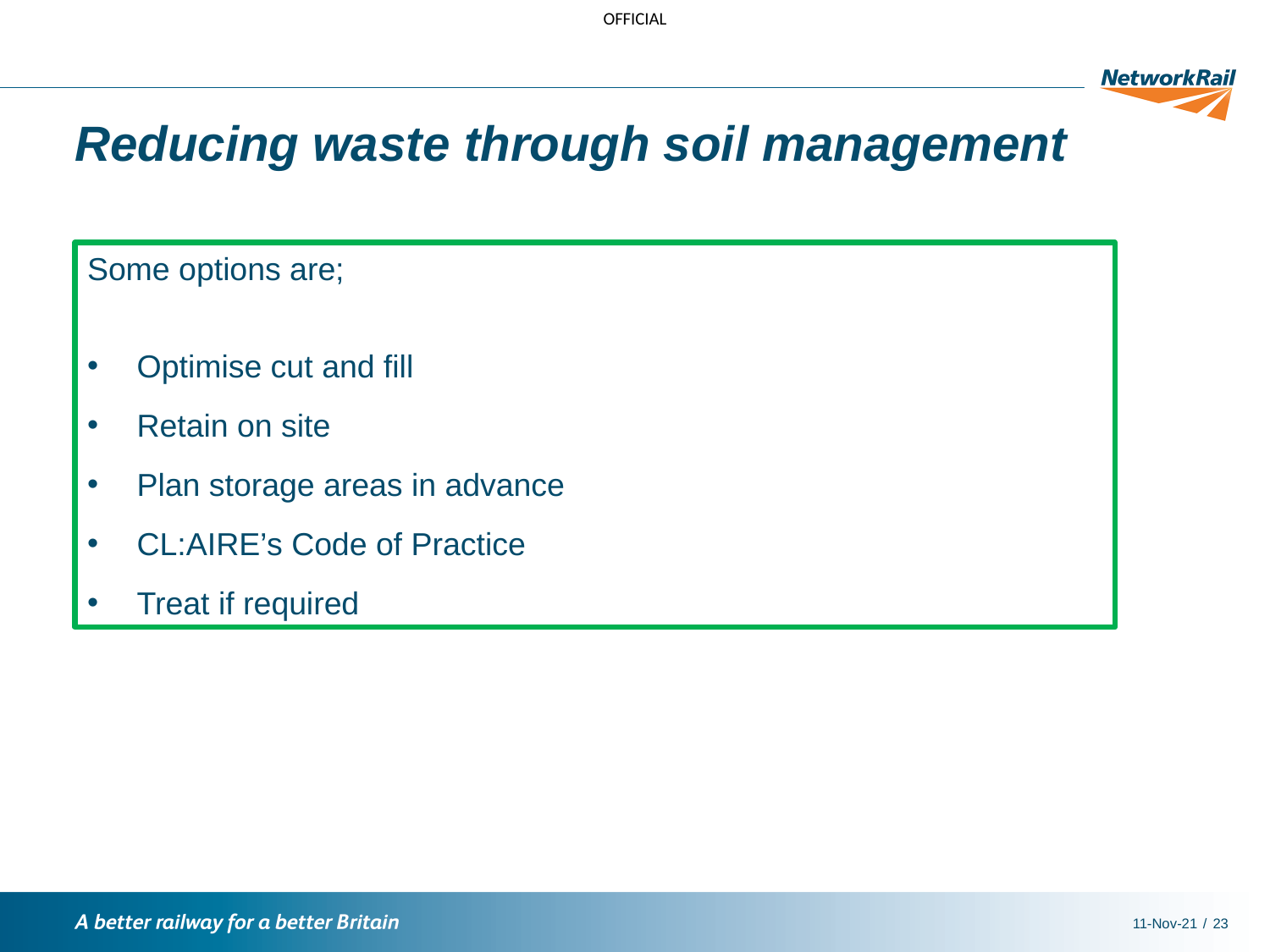

# Reducing waste through soil management

Some options are;

Optimise cut and fill
Retain on site
Plan storage areas in advance
CL:AIRE’s Code of Practice
Treat if required
11-Nov-21
23